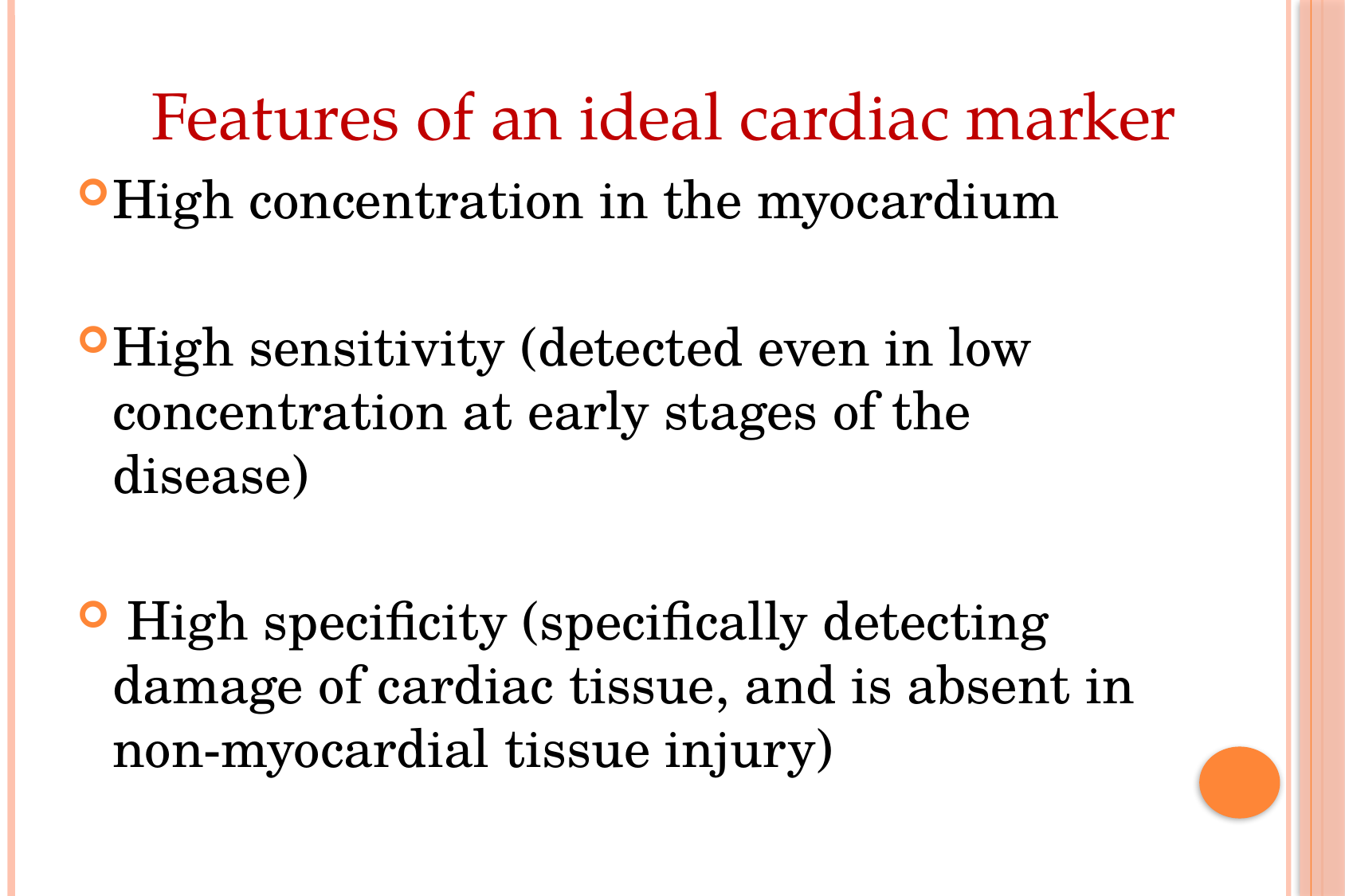

Features of an ideal cardiac marker
High concentration in the myocardium

High sensitivity (detected even in low concentration at early stages of the disease)

 High specificity (specifically detecting damage of cardiac tissue, and is absent in non-myocardial tissue injury)